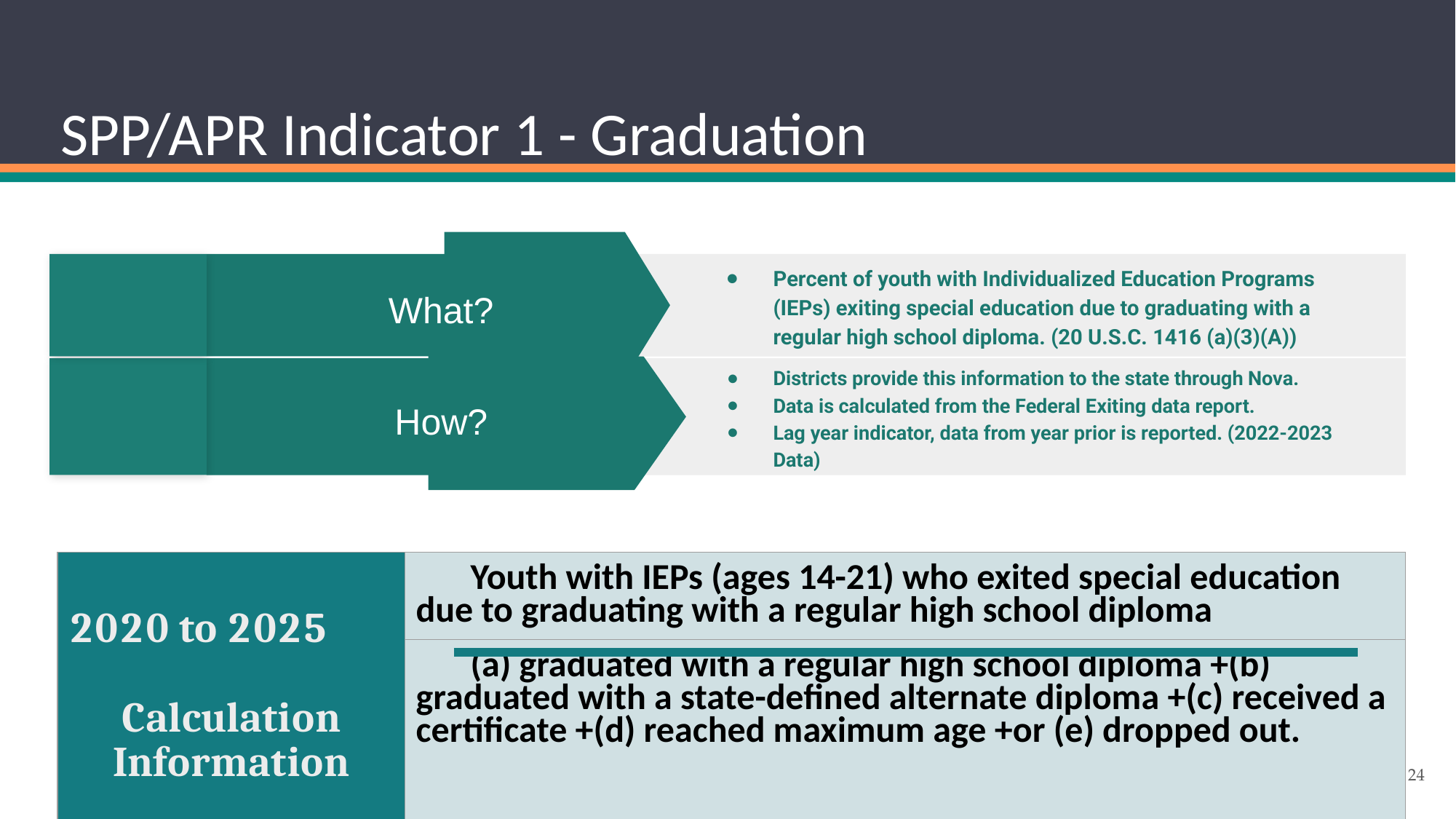

# SPP/APR Indicator 1 - Graduation

Percent of youth with Individualized Education Programs (IEPs) exiting special education due to graduating with a regular high school diploma. (20 U.S.C. 1416 (a)(3)(A))
What?

Districts provide this information to the state through Nova.
Data is calculated from the Federal Exiting data report.
Lag year indicator, data from year prior is reported. (2022-2023 Data)
How?
| 2020 to 2025 Calculation Information | Youth with IEPs (ages 14-21) who exited special education due to graduating with a regular high school diploma |
| --- | --- |
|  | (a) graduated with a regular high school diploma +(b) graduated with a state-defined alternate diploma +(c) received a certificate +(d) reached maximum age +or (e) dropped out. |
24